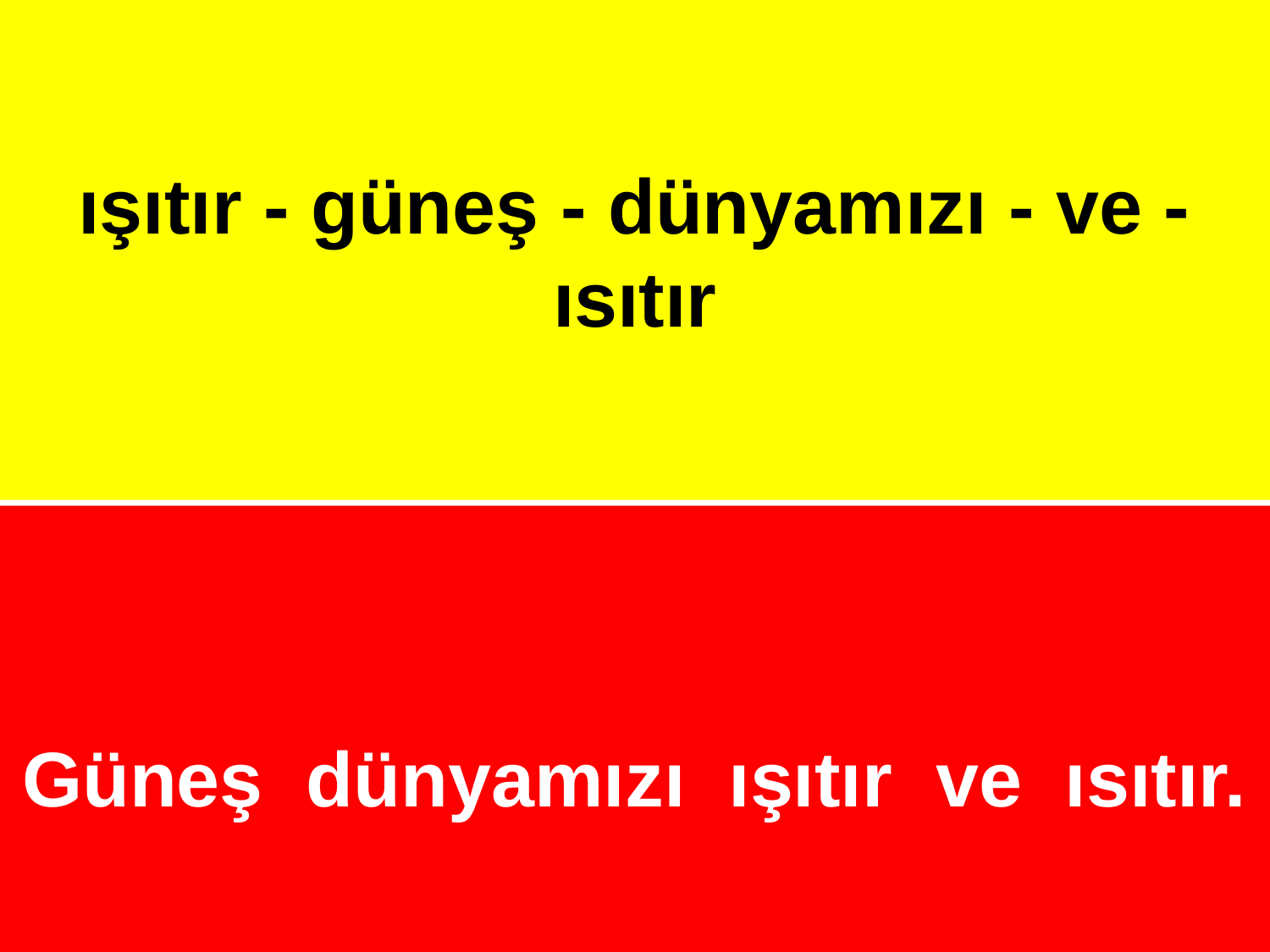

# ışıtır - güneş - dünyamızı - ve - ısıtır

Güneş  dünyamızı  ışıtır  ve  ısıtır.